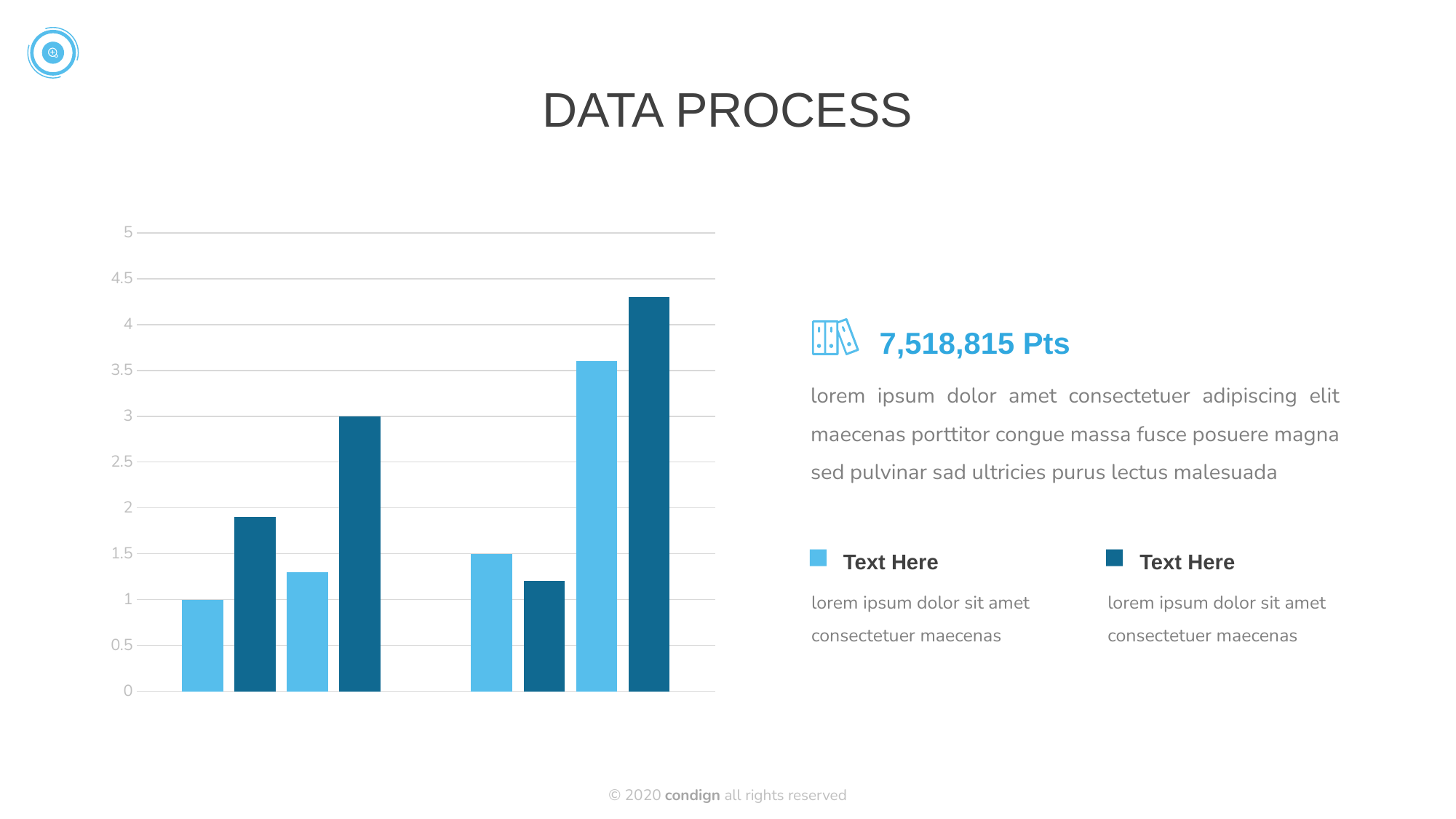

DATA PROCESS

### Chart

| Category | Series 1 | Series 2 | Series 3 | Series 4 |
|---|---|---|---|---|
| 2016 | 1.0 | 1.9 | 1.3 | 3.0 |
| 2017 | 1.5 | 1.2 | 3.6 | 4.3 |
7,518,815 Pts

lorem ipsum dolor amet consectetuer adipiscing elit maecenas porttitor congue massa fusce posuere magna sed pulvinar sad ultricies purus lectus malesuada
Text Here
Text Here

lorem ipsum dolor sit amet consectetuer maecenas
lorem ipsum dolor sit amet consectetuer maecenas
© 2020 condign all rights reserved